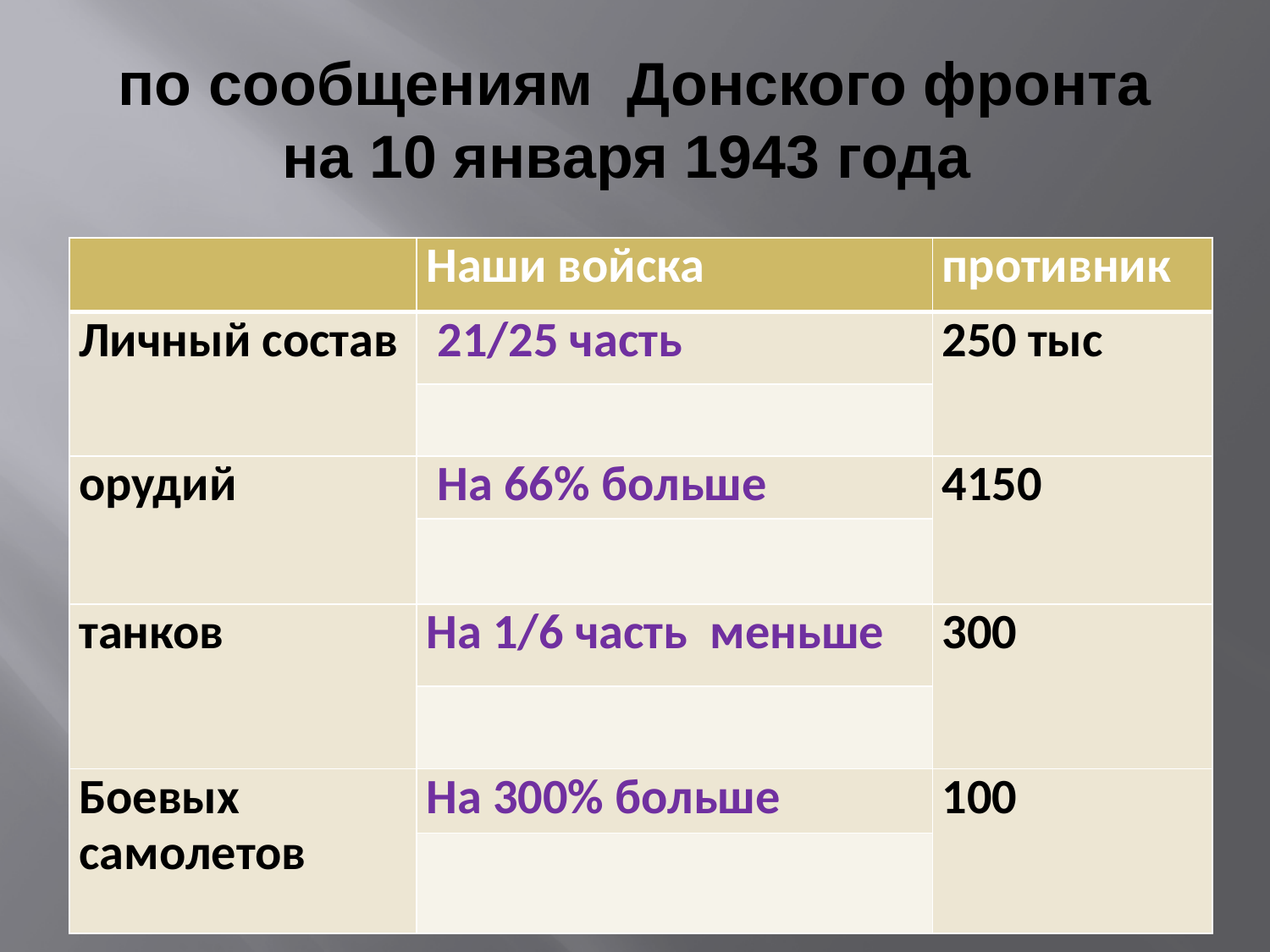

# по сообщениям  Донского фронта на 10 января 1943 года
|  | Наши войска | противник |
| --- | --- | --- |
| Личный состав | 21/25 часть | 250 тыс |
|  |  |  |
| орудий | На 66% больше | 4150 |
|  |  |  |
| танков | На 1/6 часть меньше | 300 |
|  |  |  |
| Боевых самолетов | На 300% больше | 100 |
|  |  |  |